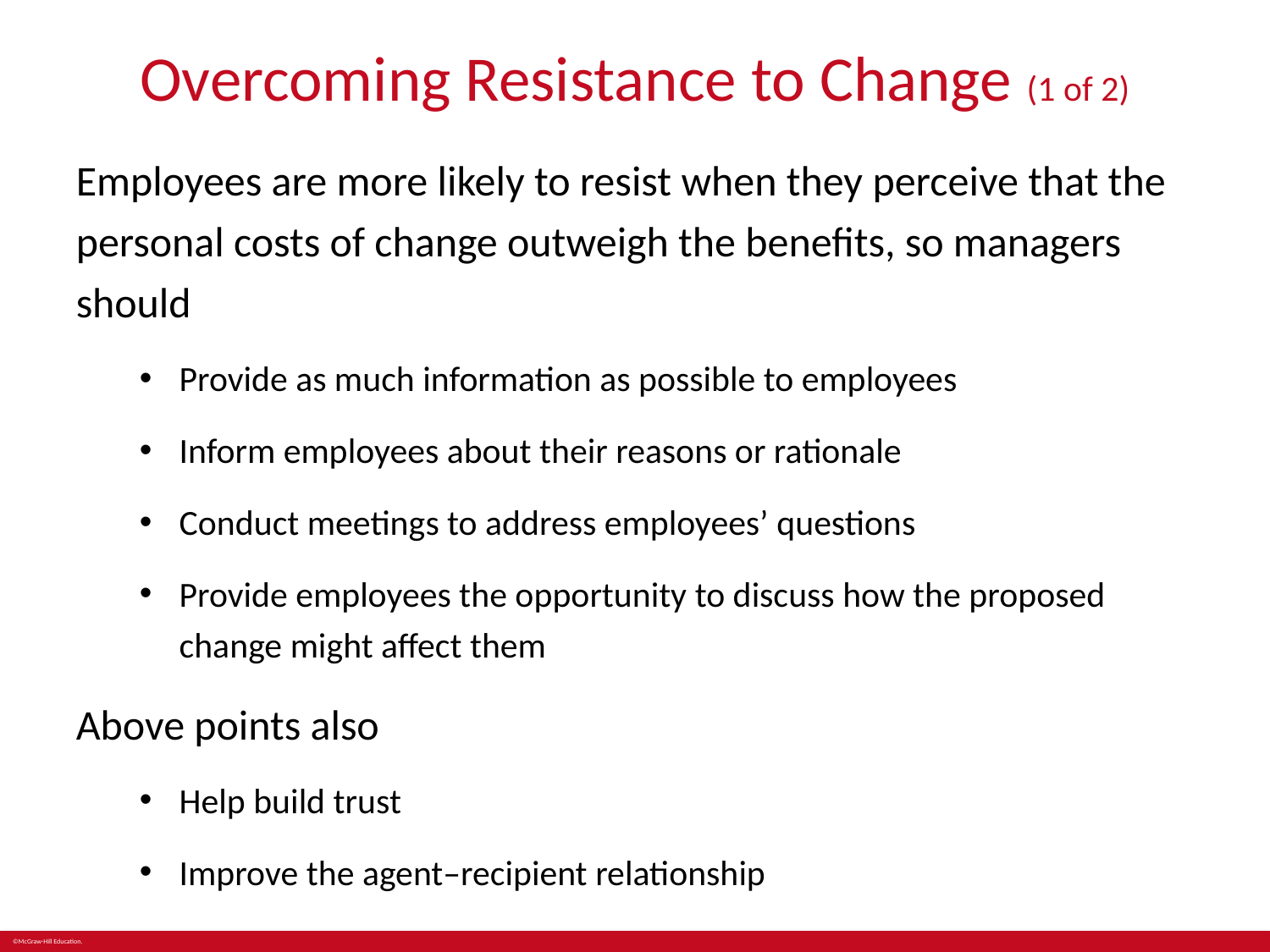

# Overcoming Resistance to Change (1 of 2)
Employees are more likely to resist when they perceive that the personal costs of change outweigh the benefits, so managers should
Provide as much information as possible to employees
Inform employees about their reasons or rationale
Conduct meetings to address employees’ questions
Provide employees the opportunity to discuss how the proposed change might affect them
Above points also
Help build trust
Improve the agent–recipient relationship